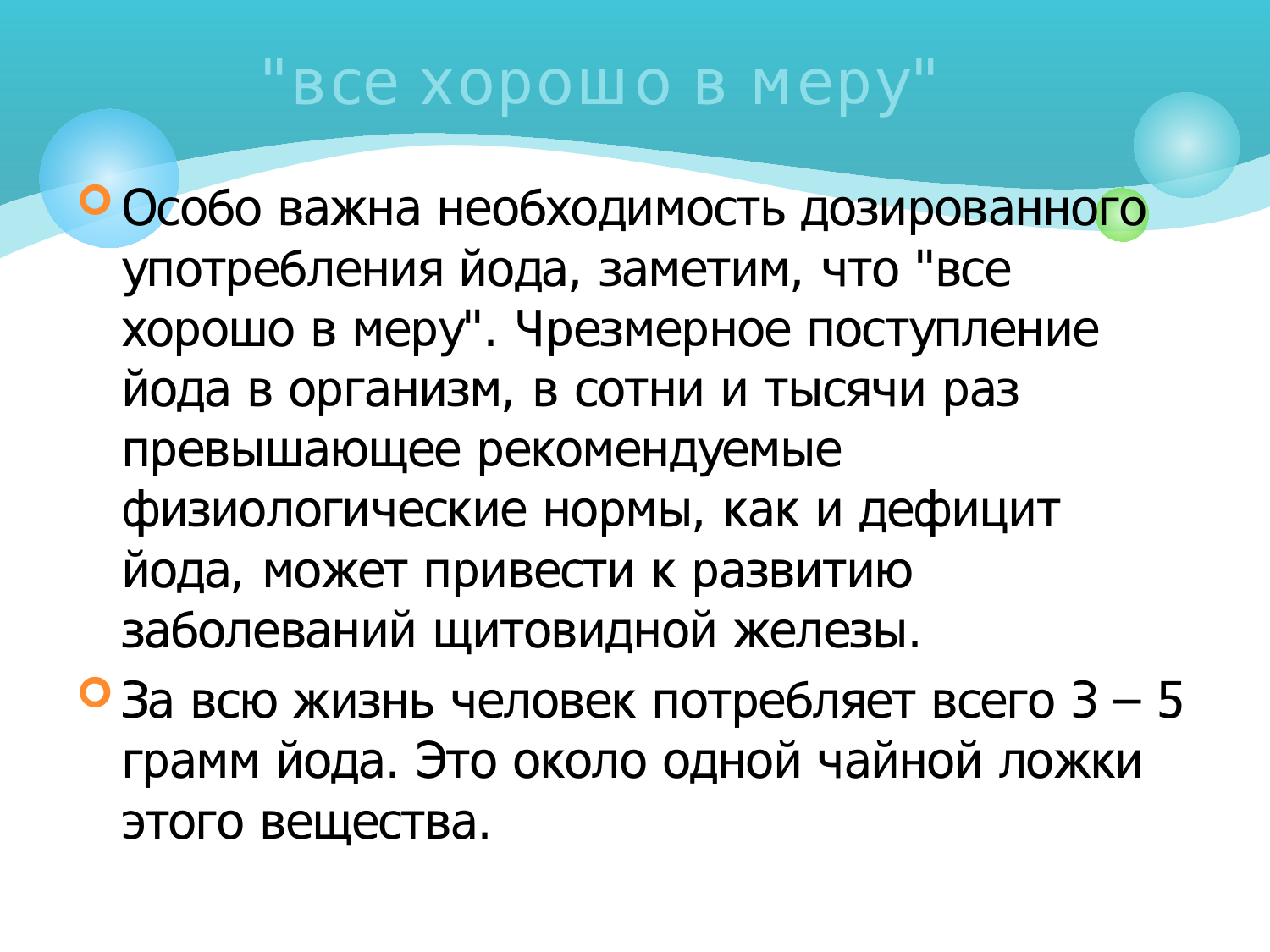

# "все хорошо в меру"
Особо важна необходимость дозированного употребления йода, заметим, что "все хорошо в меру". Чрезмерное поступление йода в организм, в сотни и тысячи раз превышающее рекомендуемые физиологические нормы, как и дефицит йода, может привести к развитию заболеваний щитовидной железы.
За всю жизнь человек потребляет всего 3 – 5 грамм йода. Это около одной чайной ложки этого вещества.